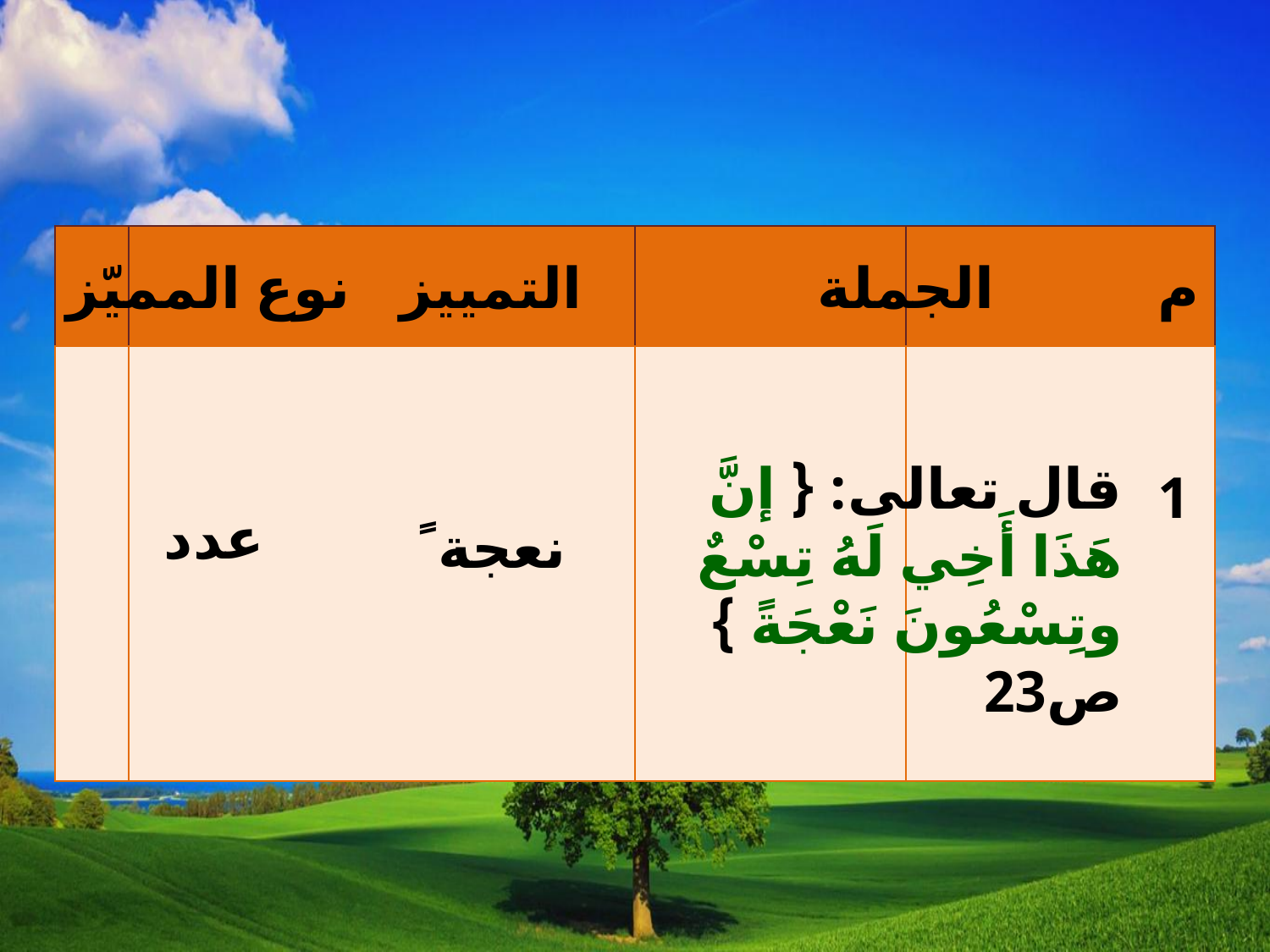

|  |  |  |  |
| --- | --- | --- | --- |
|  |  |  |  |
نوع المميّز
التمييز
الجملة
م
قال تعالى: { إنَّ هَذَا أَخِي لَهُ تِسْعٌ وتِسْعُونَ نَعْجَةً } ص23
1
عدد
نعجة ً